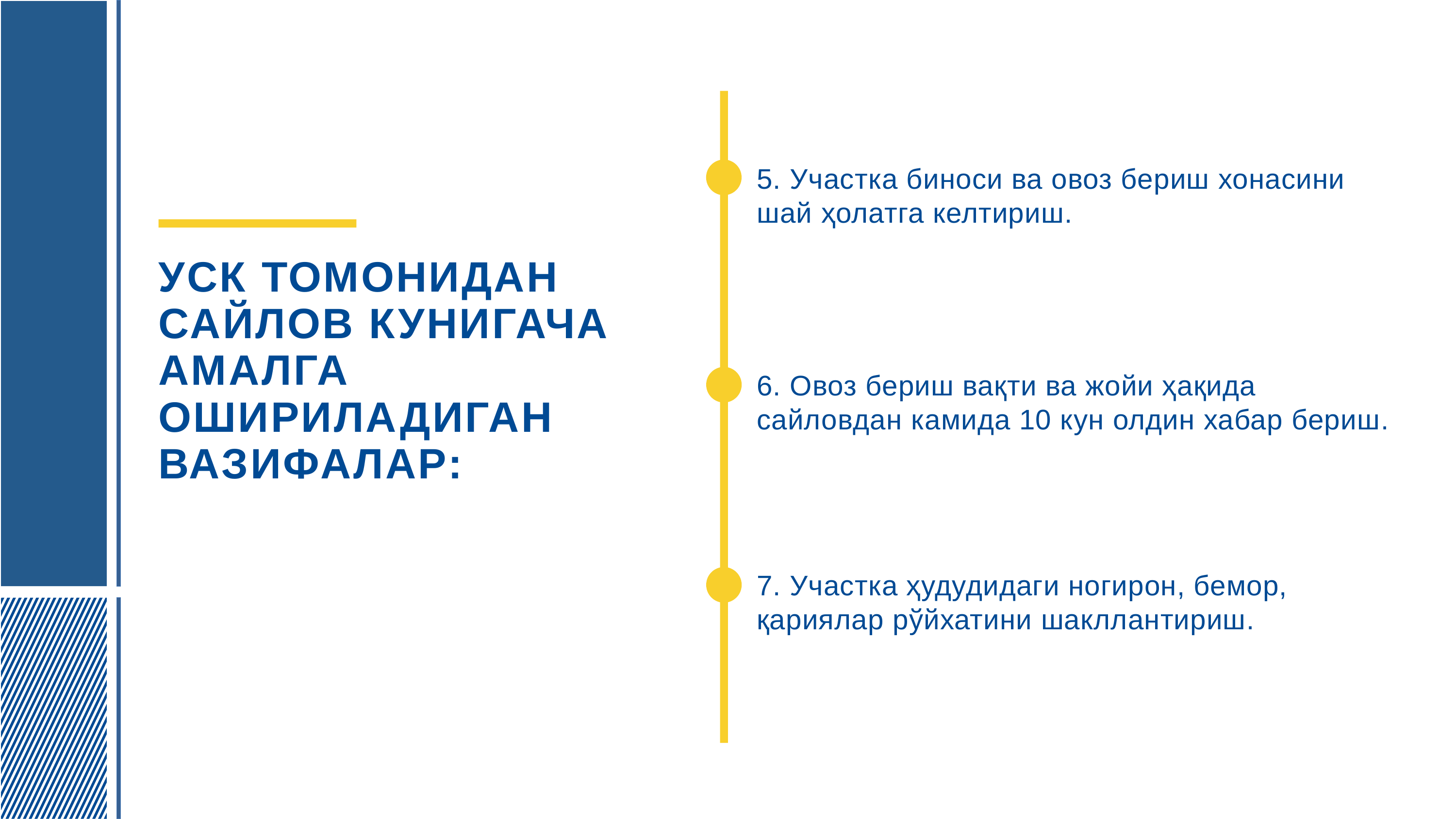

5. Участка биноси ва овоз бериш хонасини шай ҳолатга келтириш.

УСК ТОМОНИДАН САЙЛОВ КУНИГАЧА АМАЛГА ОШИРИЛАДИГАН ВАЗИФАЛАР:

6. Овоз бериш вақти ва жойи ҳақида сайловдан камида 10 кун олдин хабар бериш.

7. Участка ҳудудидаги ногирон, бемор, қариялар рўйхатини шакллантириш.